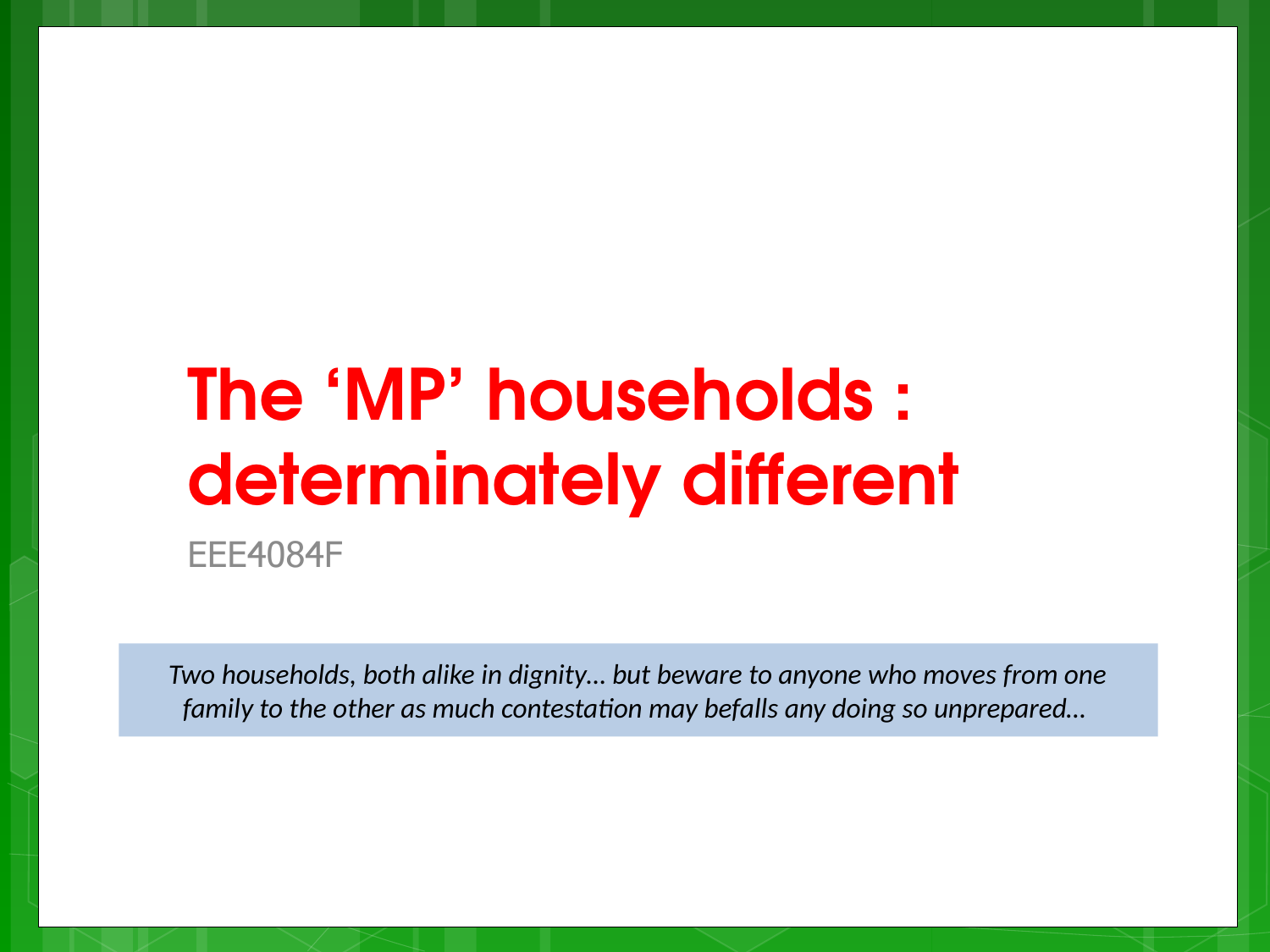

# The ‘MP’ households : determinately different
EEE4084F
Two households, both alike in dignity… but beware to anyone who moves from one family to the other as much contestation may befalls any doing so unprepared…